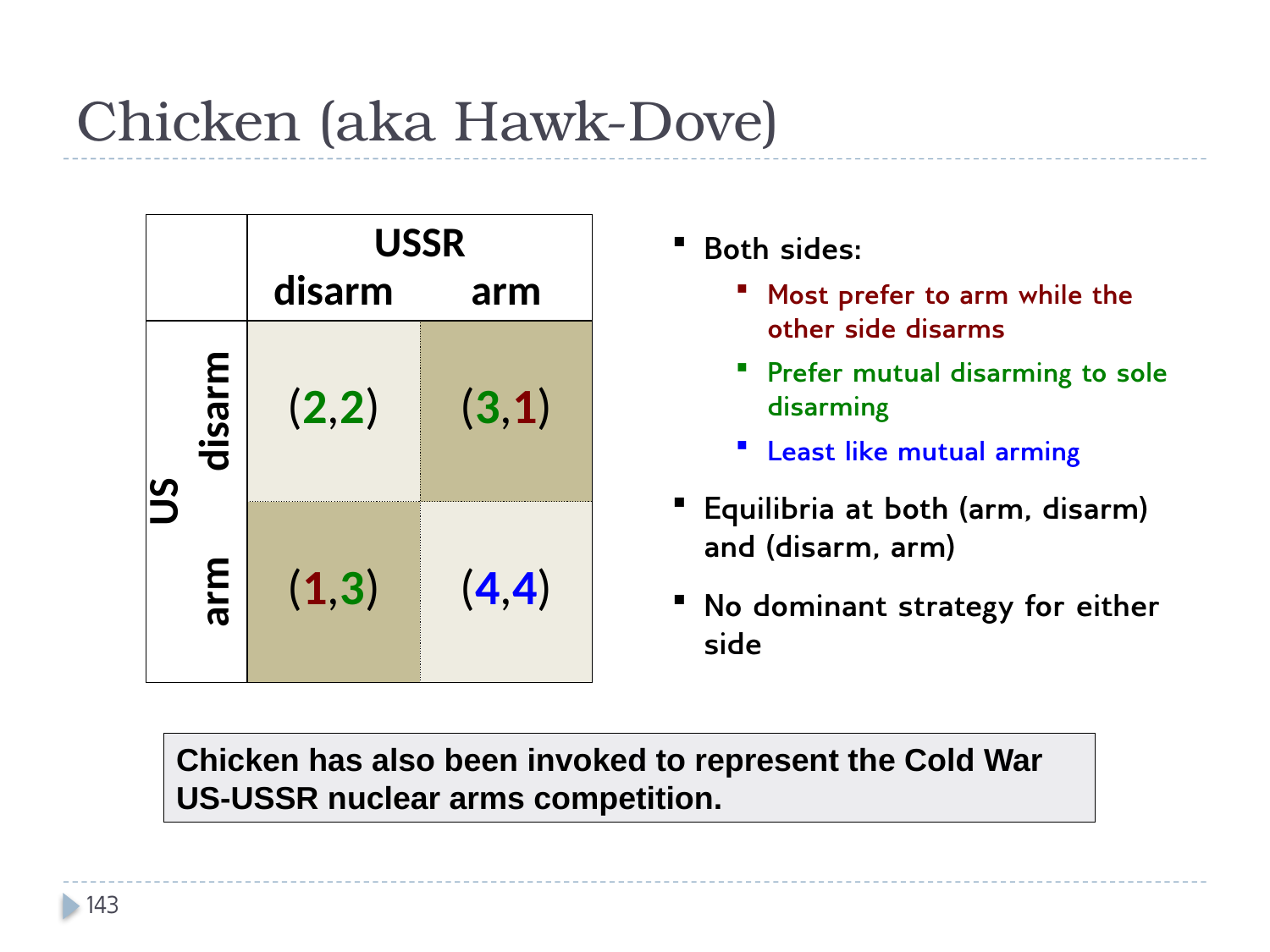

# Chicken (aka Hawk-Dove)
|  |  |  |  |
| --- | --- | --- | --- |
|  |  | USSR |  |
|  |  | disarm | arm |
| US | disarm | (2,2) | (3,1) |
|  | arm | (1,3) | (4,4) |
Both sides:
Most prefer to arm while the other side disarms
Prefer mutual disarming to sole disarming
Least like mutual arming
Equilibria at both (arm, disarm) and (disarm, arm)
No dominant strategy for either side
Chicken has also been invoked to represent the Cold War US-USSR nuclear arms competition.
143